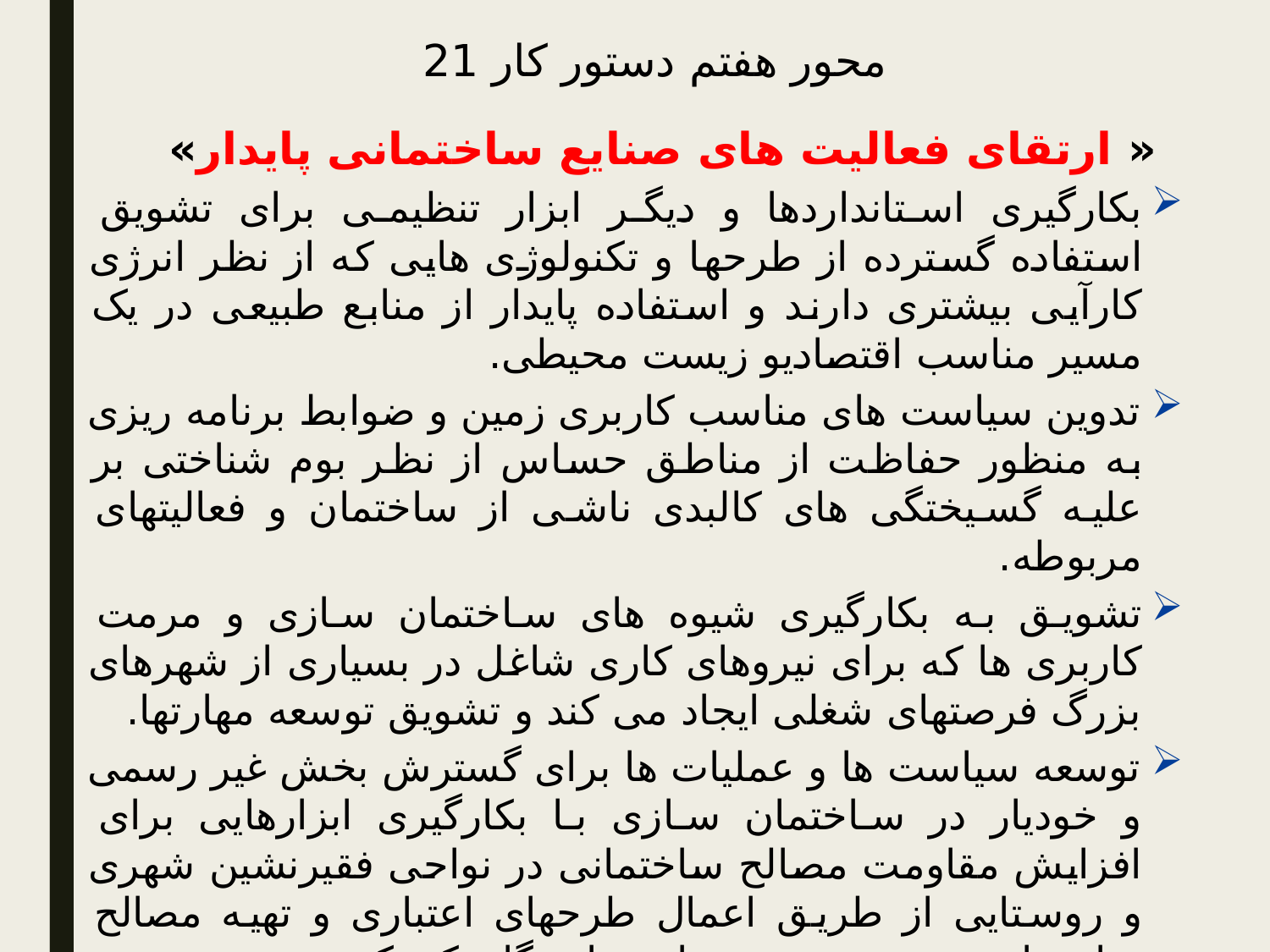

محور هفتم دستور کار 21
« ارتقای فعالیت های صنایع ساختمانی پایدار»
بکارگیری استانداردها و دیگر ابزار تنظیمی برای تشویق استفاده گسترده از طرحها و تکنولوژی هایی که از نظر انرژی کارآیی بیشتری دارند و استفاده پایدار از منابع طبیعی در یک مسیر مناسب اقتصادیو زیست محیطی.
تدوین سیاست های مناسب کاربری زمین و ضوابط برنامه ریزی به منظور حفاظت از مناطق حساس از نظر بوم شناختی بر علیه گسیختگی های کالبدی ناشی از ساختمان و فعالیتهای مربوطه.
تشویق به بکارگیری شیوه های ساختمان سازی و مرمت کاربری ها که برای نیروهای کاری شاغل در بسیاری از شهرهای بزرگ فرصتهای شغلی ایجاد می کند و تشویق توسعه مهارتها.
توسعه سیاست ها و عملیات ها برای گسترش بخش غیر رسمی و خودیار در ساختمان سازی با بکارگیری ابزارهایی برای افزایش مقاومت مصالح ساختمانی در نواحی فقیرنشین شهری و روستایی از طریق اعمال طرحهای اعتباری و تهیه مصالح ساختمانی بصورت عمده برای سازندگان کوچک.
تشویق تبادل آزاد اطلاعات در محدوده کاملی از جنبه های بهداشتی و زیست محیطی ساختمان، شامل توسعه و اشاعه مبانی اطلاعاتی در مورد تأثیرات زیان آور زیست محیطی مصالح ساختمانی.